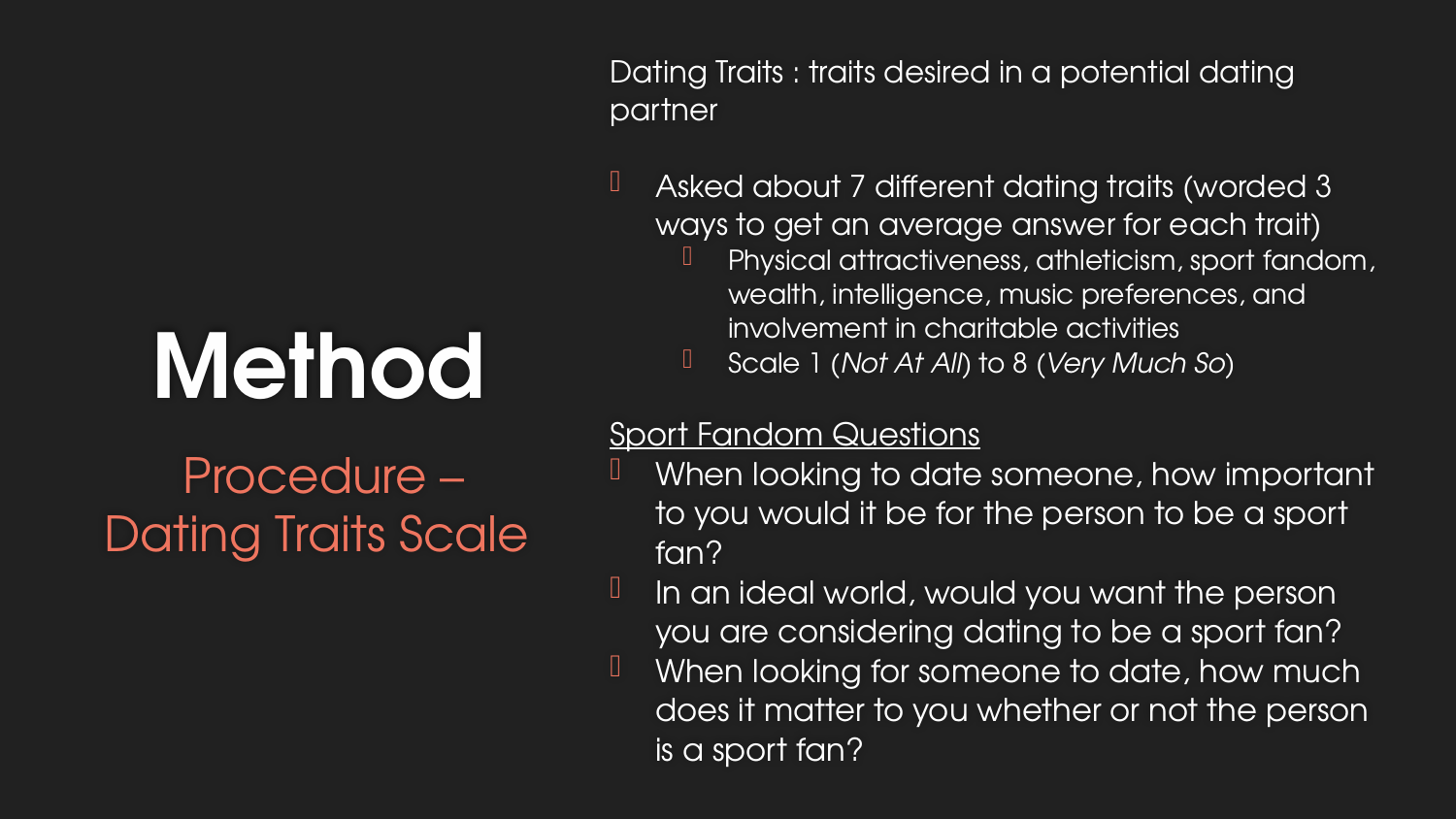

Dating Traits : traits desired in a potential dating partner

Asked about 7 different dating traits (worded 3 ways to get an average answer for each trait)
Physical attractiveness, athleticism, sport fandom, wealth, intelligence, music preferences, and involvement in charitable activities
Scale 1 (Not At All) to 8 (Very Much So)

Sport Fandom Questions
When looking to date someone, how important to you would it be for the person to be a sport fan?
In an ideal world, would you want the person you are considering dating to be a sport fan?
When looking for someone to date, how much does it matter to you whether or not the person is a sport fan?
# Method
Procedure – Dating Traits Scale